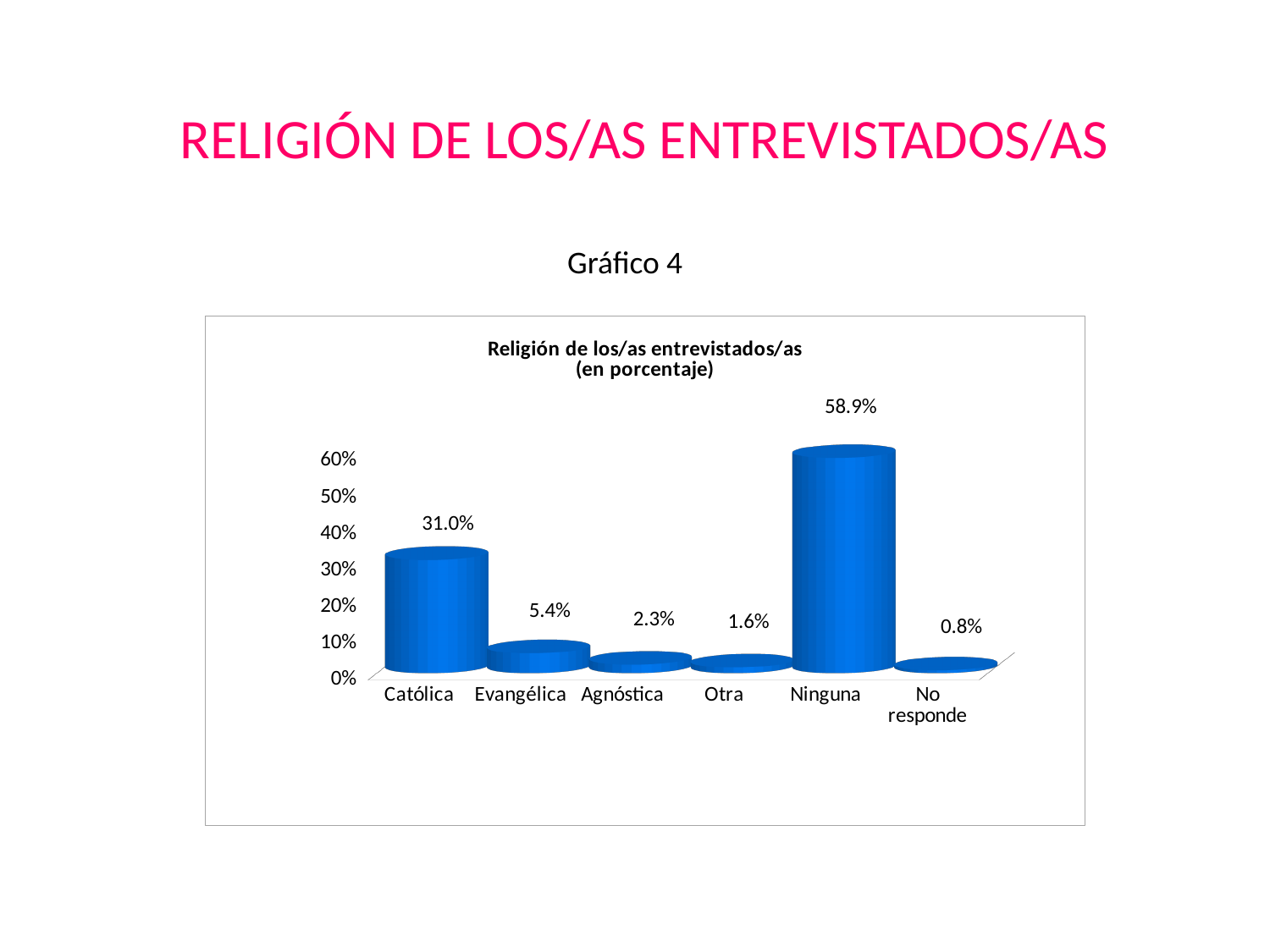

RELIGIÓN DE LOS/AS ENTREVISTADOS/AS
Gráfico 4

[unsupported chart]